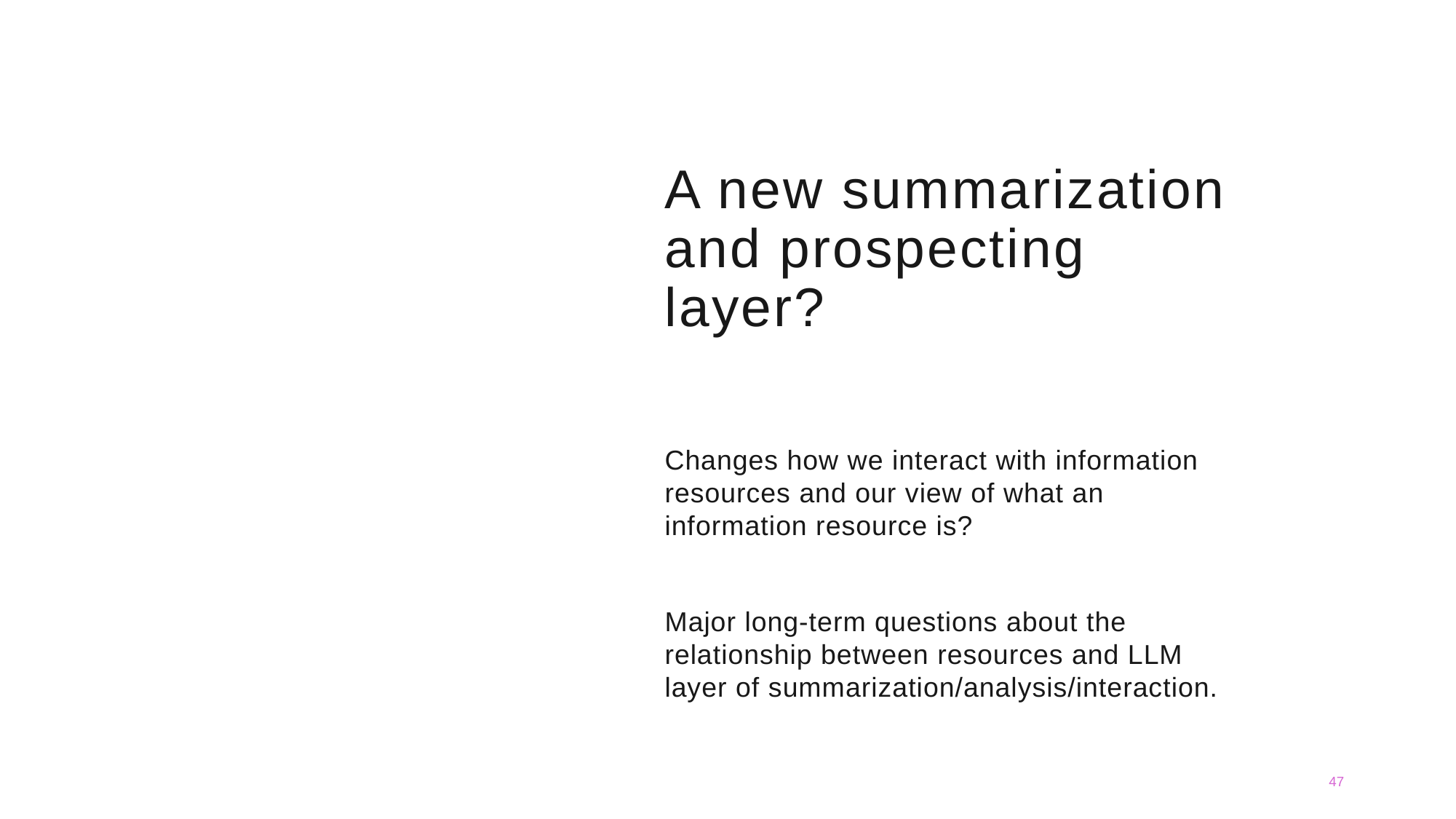

# A new summarization and prospecting layer?
Changes how we interact with information resources and our view of what an information resource is?

Major long-term questions about the relationship between resources and LLM layer of summarization/analysis/interaction.

47